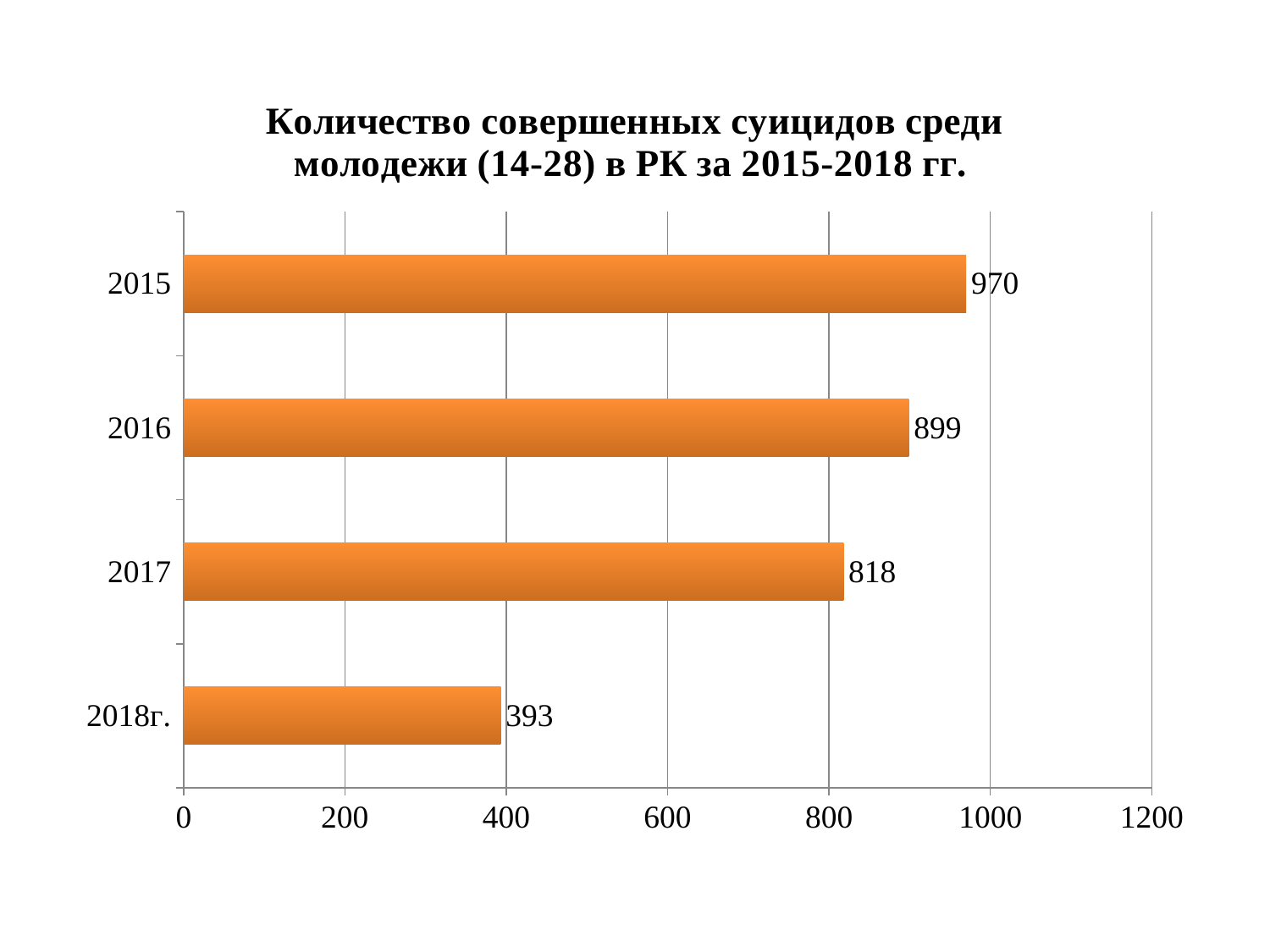

### Chart: Количество совершенных суицидов среди молодежи (14-28) в РК за 2015-2018 гг.

| Category | количество совершенных суицидов среди молодежи (14-28) в РК за 2015-2017 гг. и 6 месяцев 2018 года |
|---|---|
| 2018г. | 393.0 |
| 2017 | 818.0 |
| 2016 | 899.0 |
| 2015 | 970.0 |